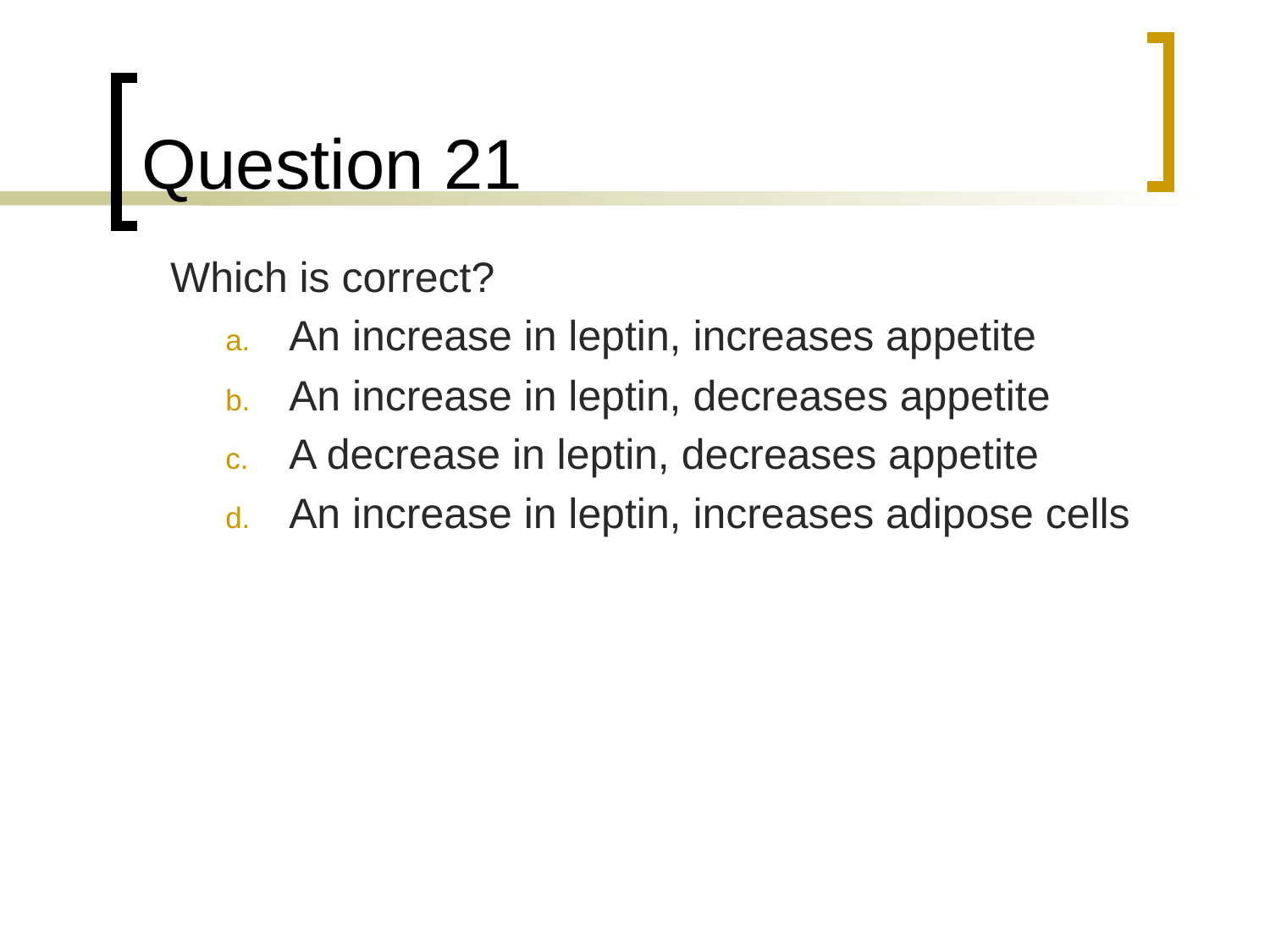

# Question 21
	Which is correct?
An increase in leptin, increases appetite
An increase in leptin, decreases appetite
A decrease in leptin, decreases appetite
An increase in leptin, increases adipose cells